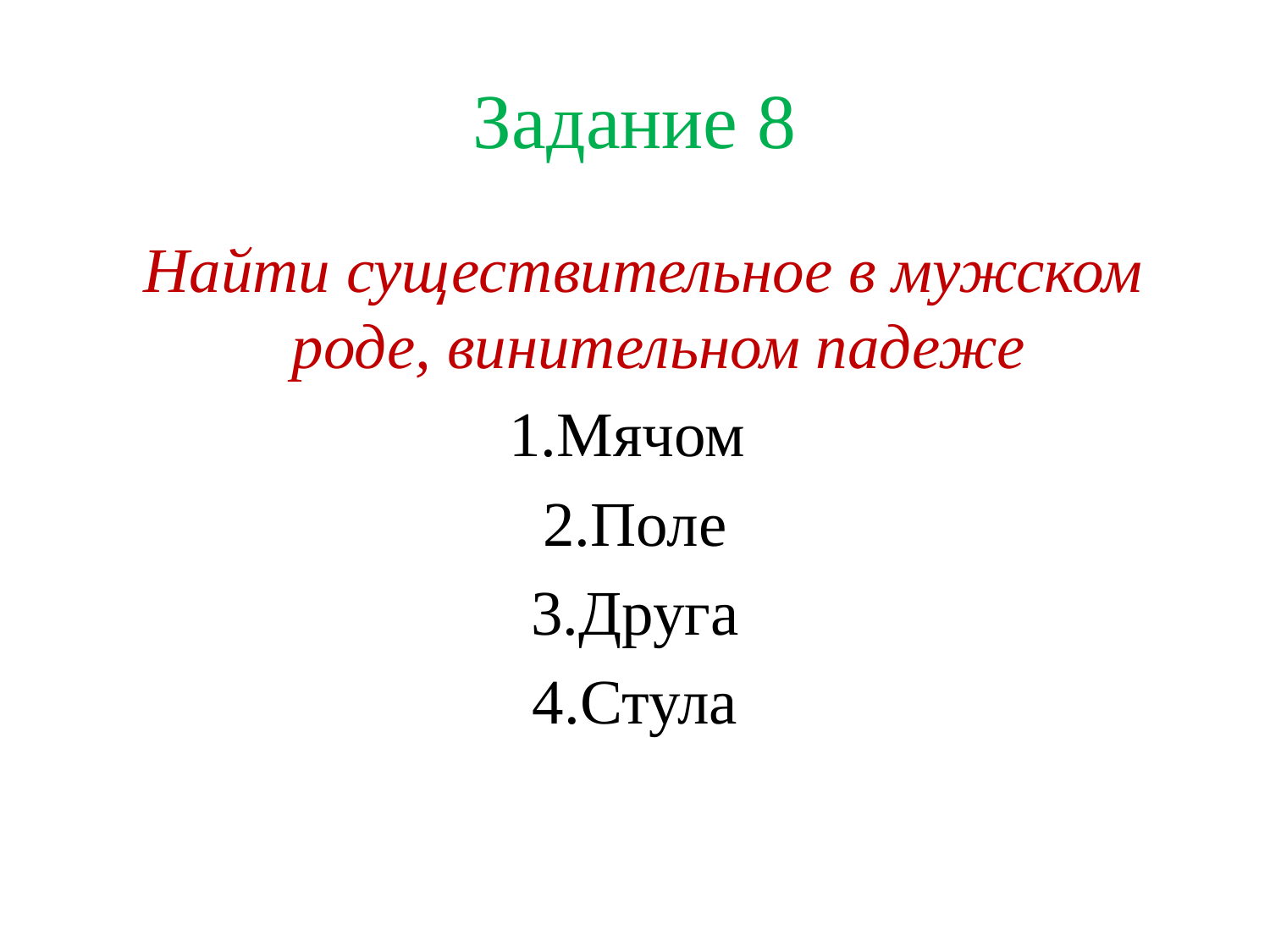

# Задание 8
 Найти существительное в мужском роде, винительном падеже
1.Мячом
2.Поле
3.Друга
4.Стула